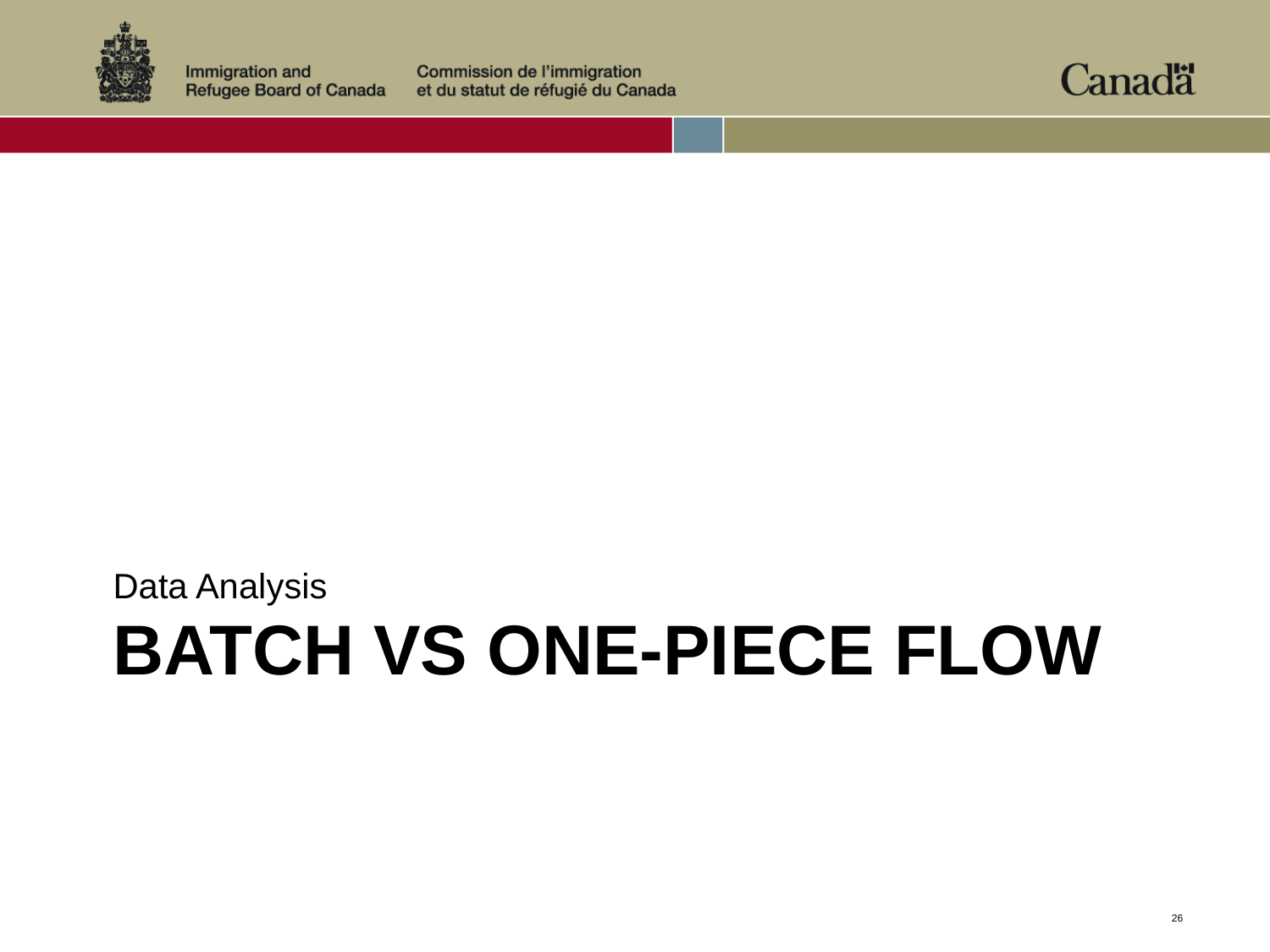

Data Analysis
# Batch vs one-piece flow
26